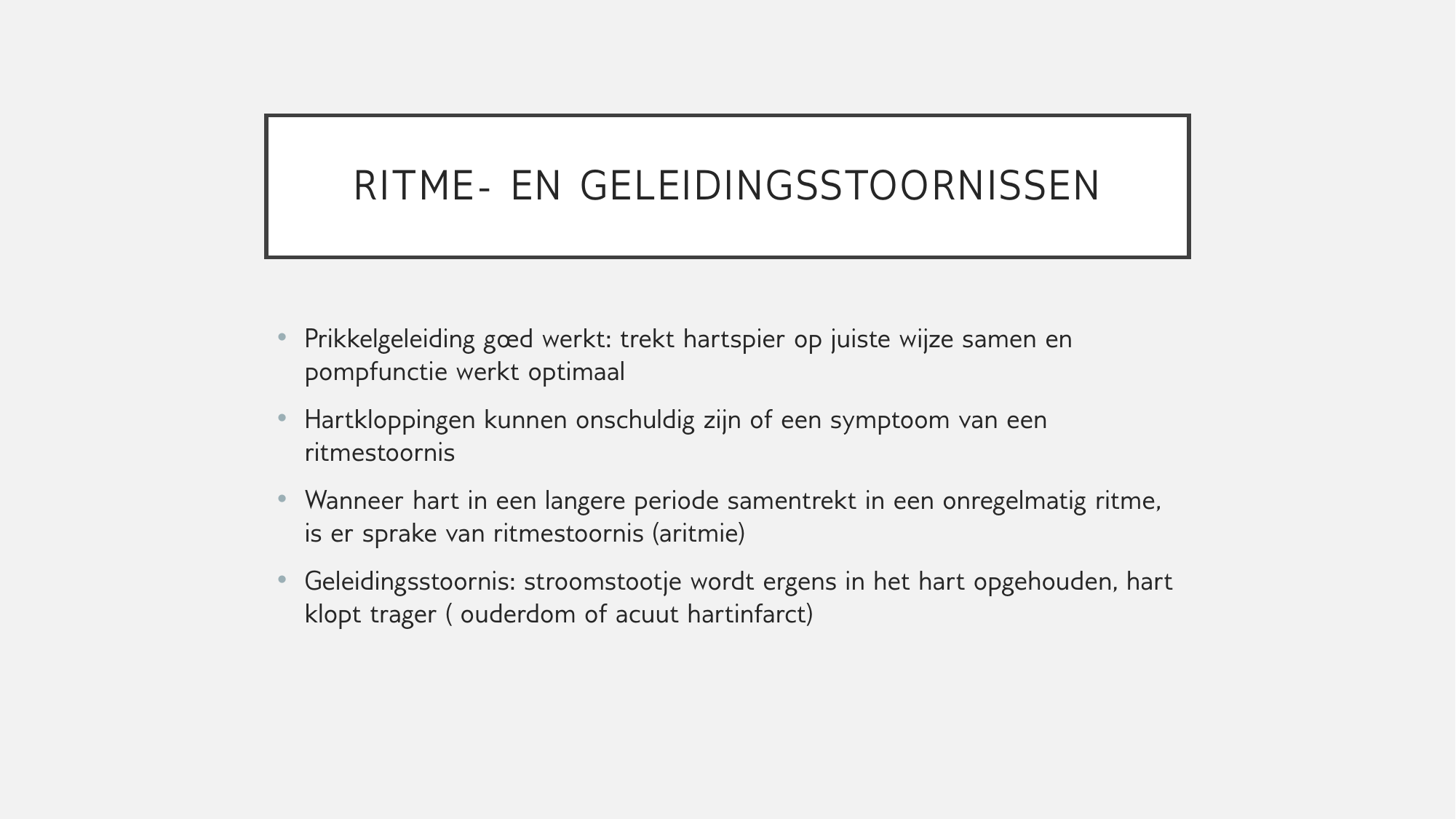

# Ritme- en geleidingsstoornissen
Prikkelgeleiding goed werkt: trekt hartspier op juiste wijze samen en pompfunctie werkt optimaal
Hartkloppingen kunnen onschuldig zijn of een symptoom van een ritmestoornis
Wanneer hart in een langere periode samentrekt in een onregelmatig ritme, is er sprake van ritmestoornis (aritmie)
Geleidingsstoornis: stroomstootje wordt ergens in het hart opgehouden, hart klopt trager ( ouderdom of acuut hartinfarct)